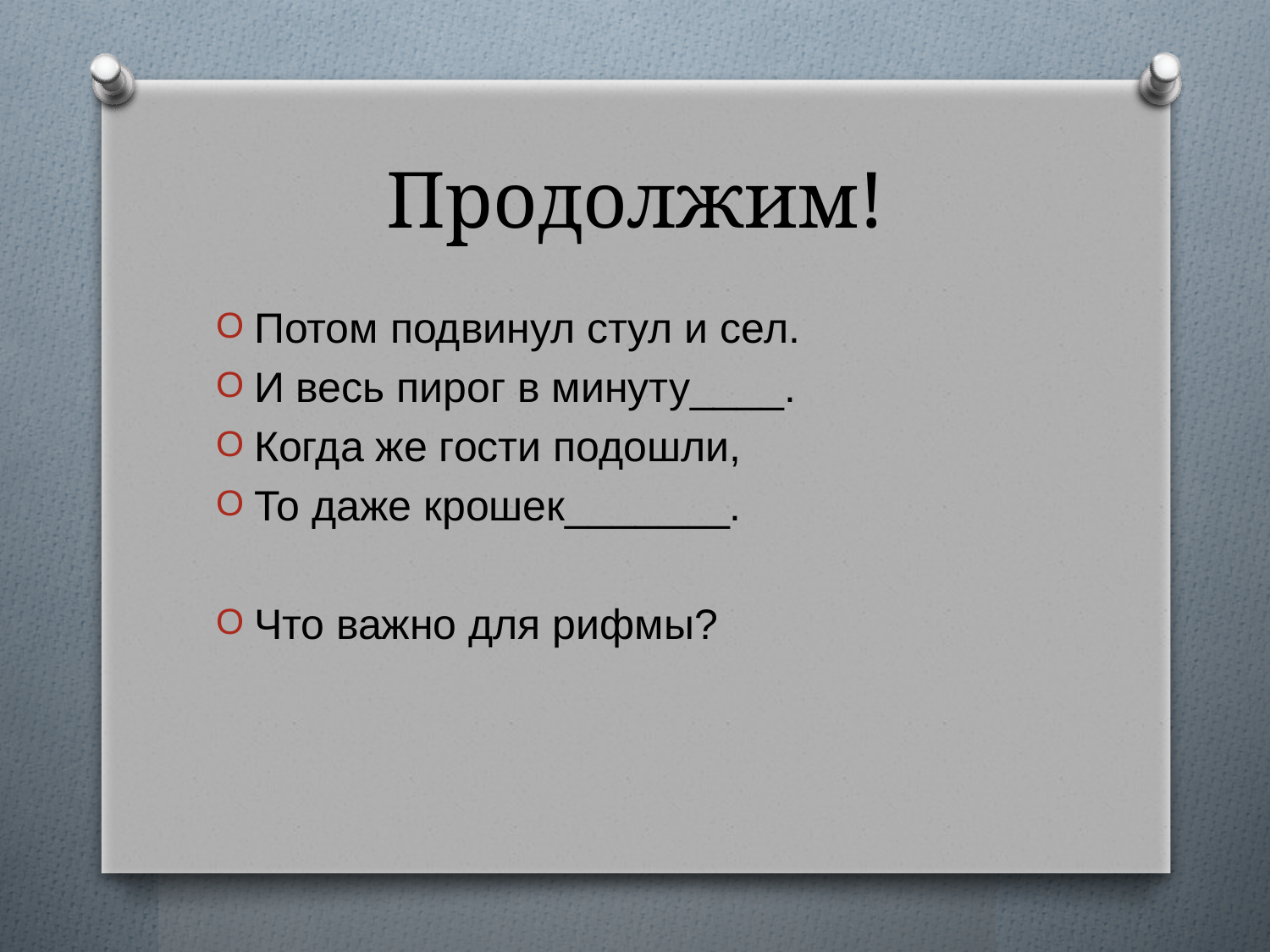

# Продолжим!
Потом подвинул стул и сел.
И весь пирог в минуту____.
Когда же гости подошли,
То даже крошек_______.

Что важно для рифмы?